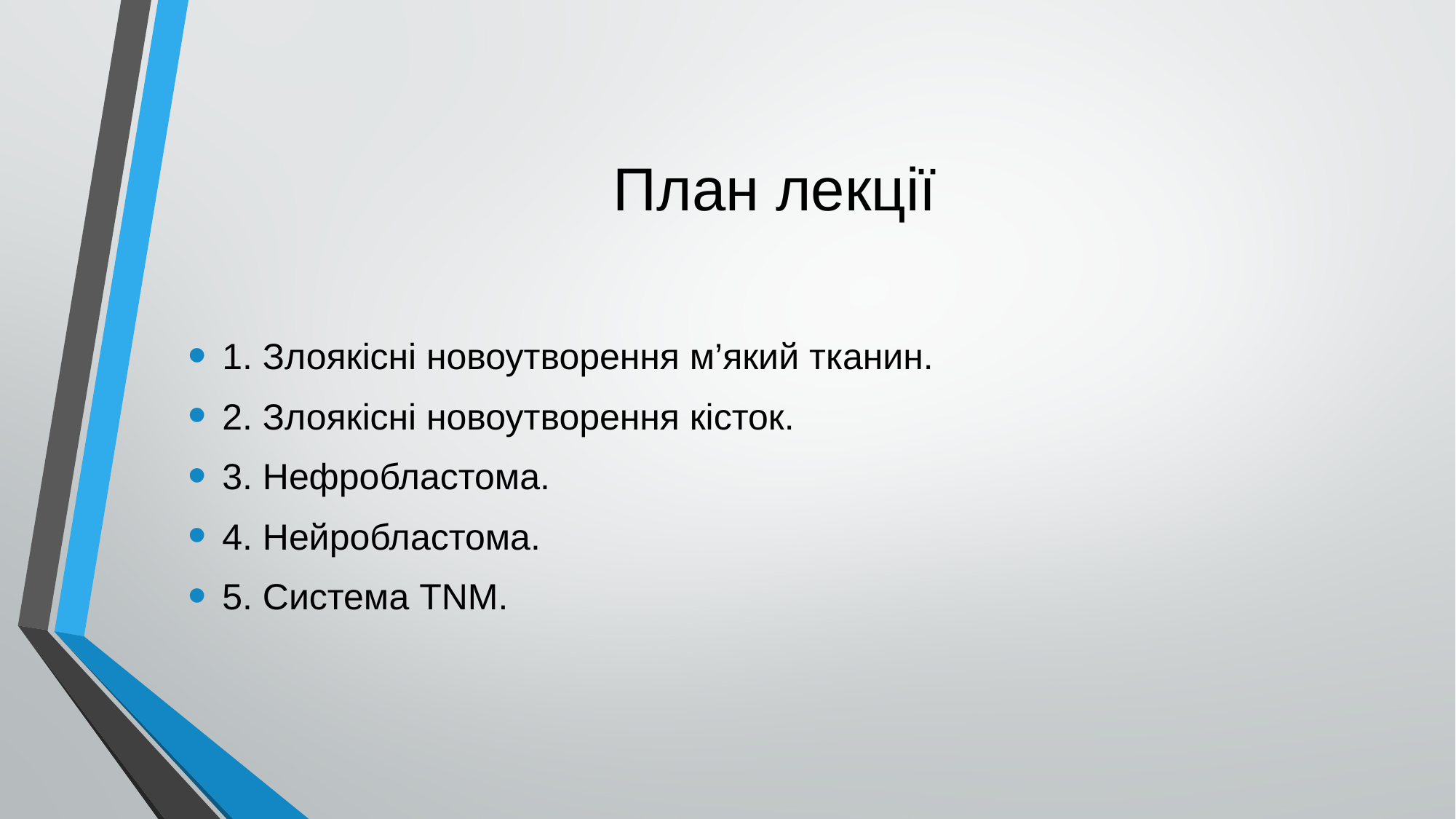

# План лекції
1. Злоякісні новоутворення м’який тканин.
2. Злоякісні новоутворення кісток.
3. Нефробластома.
4. Нейробластома.
5. Система TNM.